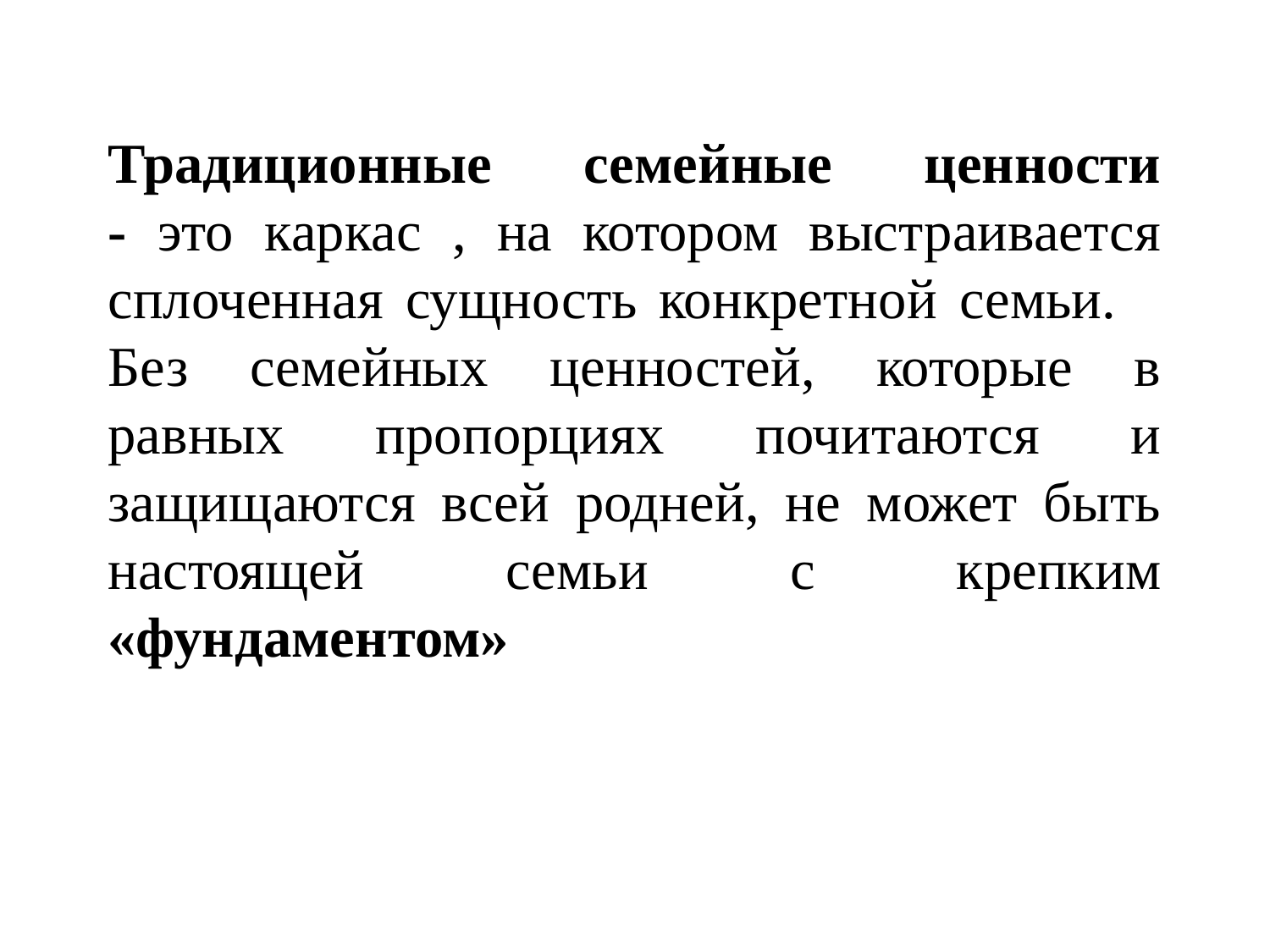

# Традиционные семейные ценности - это каркас , на котором выстраивается сплоченная сущность конкретной семьи.   Без семейных ценностей, которые в равных пропорциях почитаются и защищаются всей родней, не может быть настоящей семьи с крепким «фундаментом»